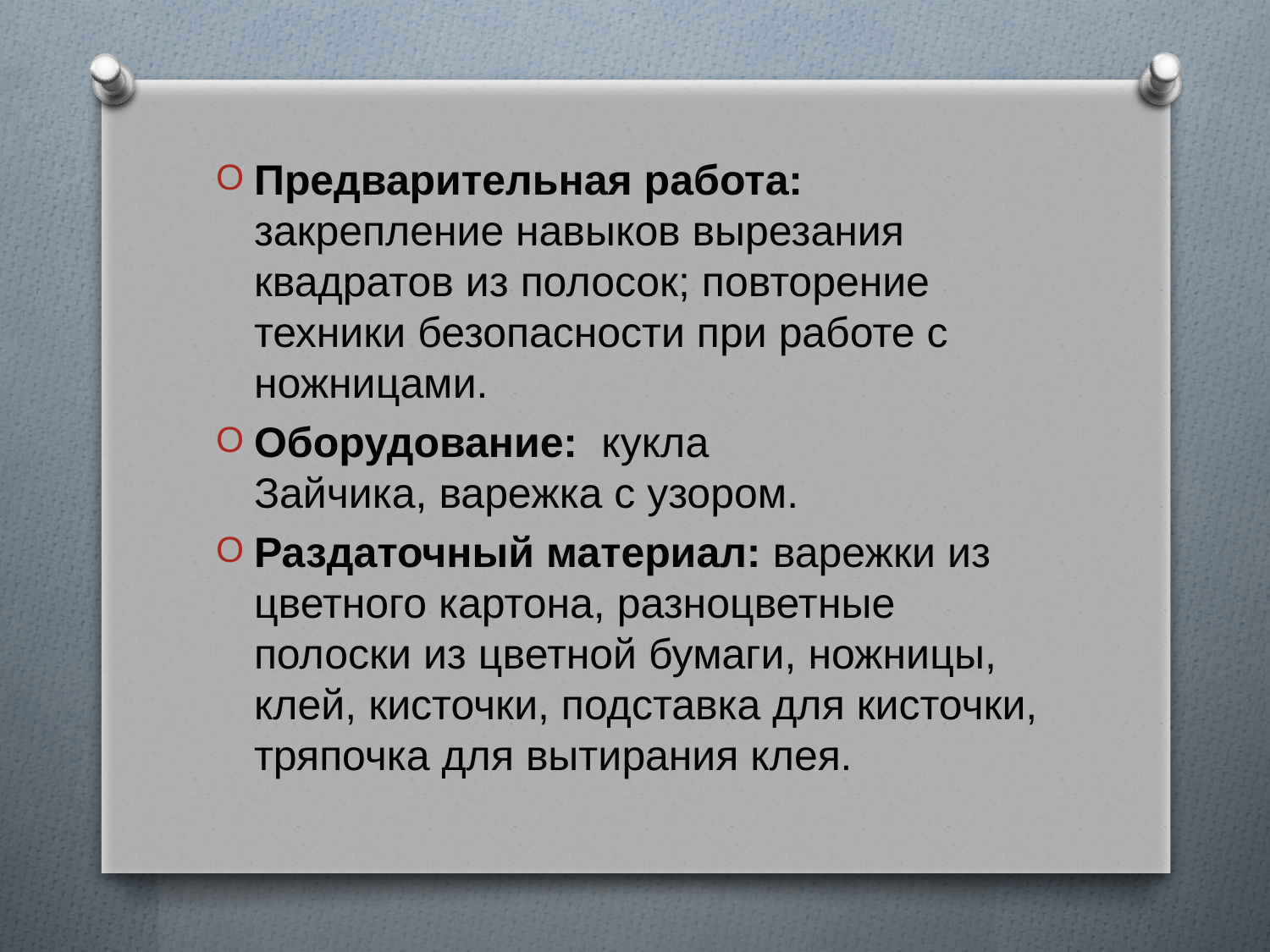

Предварительная работа: закрепление навыков вырезания квадратов из полосок; повторение техники безопасности при работе с ножницами.
Оборудование:  кукла Зайчика, варежка с узором.
Раздаточный материал: варежки из цветного картона, разноцветные полоски из цветной бумаги, ножницы, клей, кисточки, подставка для кисточки, тряпочка для вытирания клея.